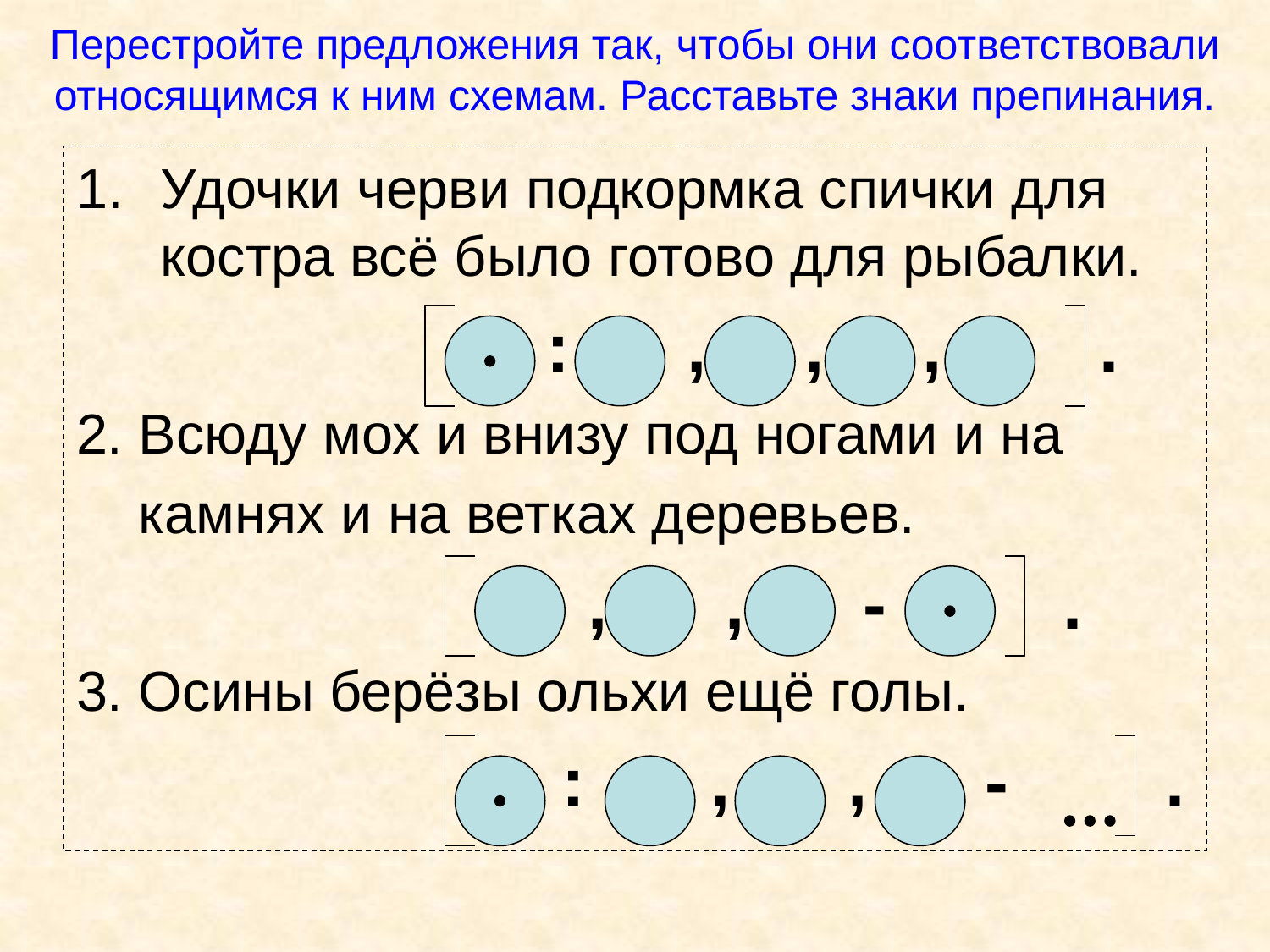

# Перестройте предложения так, чтобы они соответствовали относящимся к ним схемам. Расставьте знаки препинания.
Удочки черви подкормка спички для костра всё было готово для рыбалки.
                              :      ,     ,     ,        .
2. Всюду мох и внизу под ногами и на
    камнях и на ветках деревьев.
                          ,      ,      -         .
3. Осины берёзы ольхи ещё голы.
                               :        ,      ,      -        .